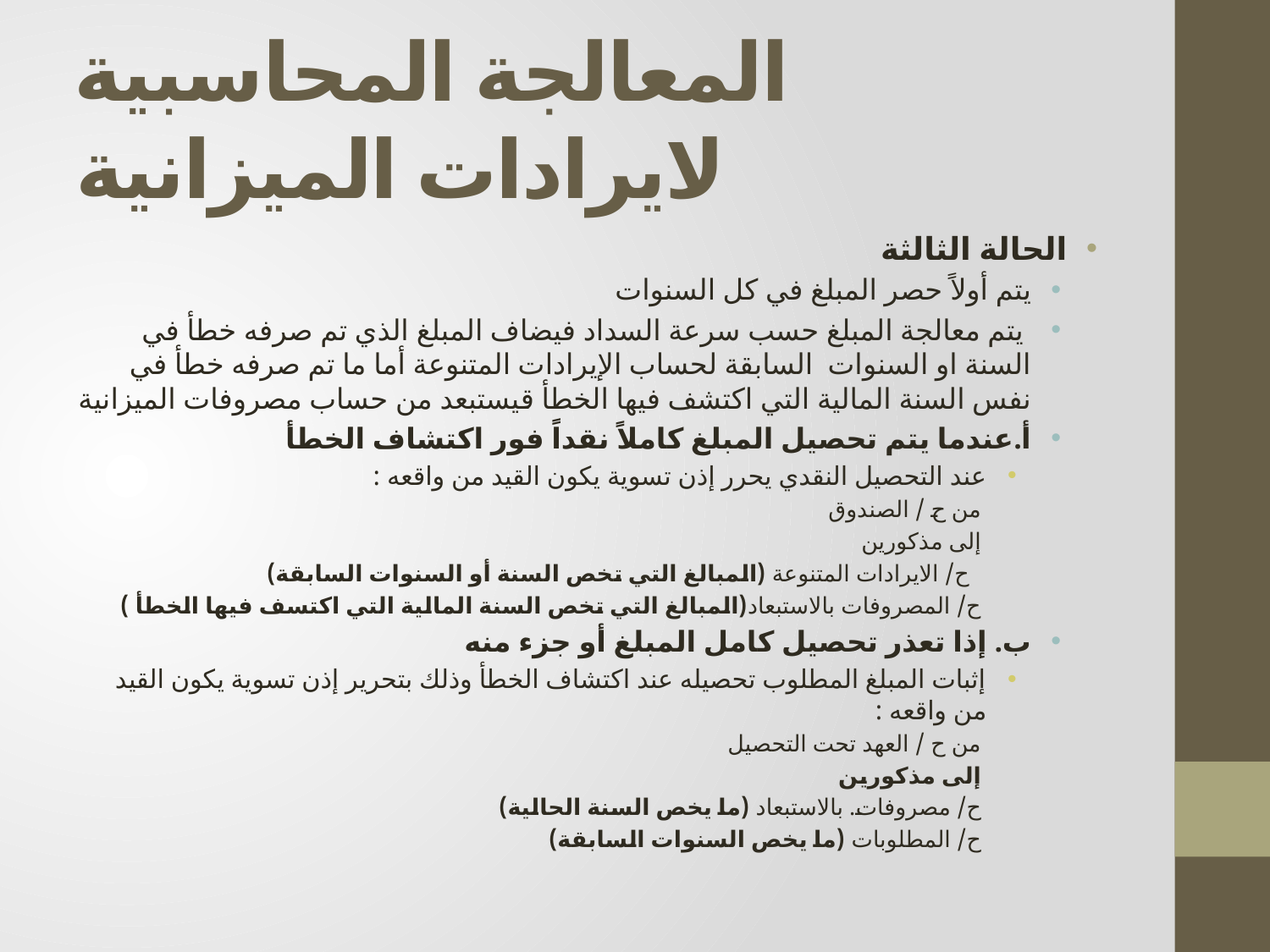

# المعالجة المحاسبية لايرادات الميزانية
الحالة الثالثة
يتم أولاً حصر المبلغ في كل السنوات
 يتم معالجة المبلغ حسب سرعة السداد فيضاف المبلغ الذي تم صرفه خطأ في السنة او السنوات  السابقة لحساب الإيرادات المتنوعة أما ما تم صرفه خطأ في نفس السنة المالية التي اكتشف فيها الخطأ قيستبعد من حساب مصروفات الميزانية
أ.عندما يتم تحصيل المبلغ كاملاً نقداً فور اكتشاف الخطأ
عند التحصيل النقدي يحرر إذن تسوية يكون القيد من واقعه :
من ح / الصندوق
إلى مذكورين
  ح/ الايرادات المتنوعة (المبالغ التي تخص السنة أو السنوات السابقة)
ح/ المصروفات بالاستبعاد(المبالغ التي تخص السنة المالية التي اكتسف فيها الخطأ )
ب. إذا تعذر تحصيل كامل المبلغ أو جزء منه
إثبات المبلغ المطلوب تحصيله عند اكتشاف الخطأ وذلك بتحرير إذن تسوية يكون القيد من واقعه :
من ح / العهد تحت التحصيل
إلى مذكورين
ح/ مصروفات. بالاستبعاد (ما يخص السنة الحالية)
ح/ المطلوبات (ما يخص السنوات السابقة)